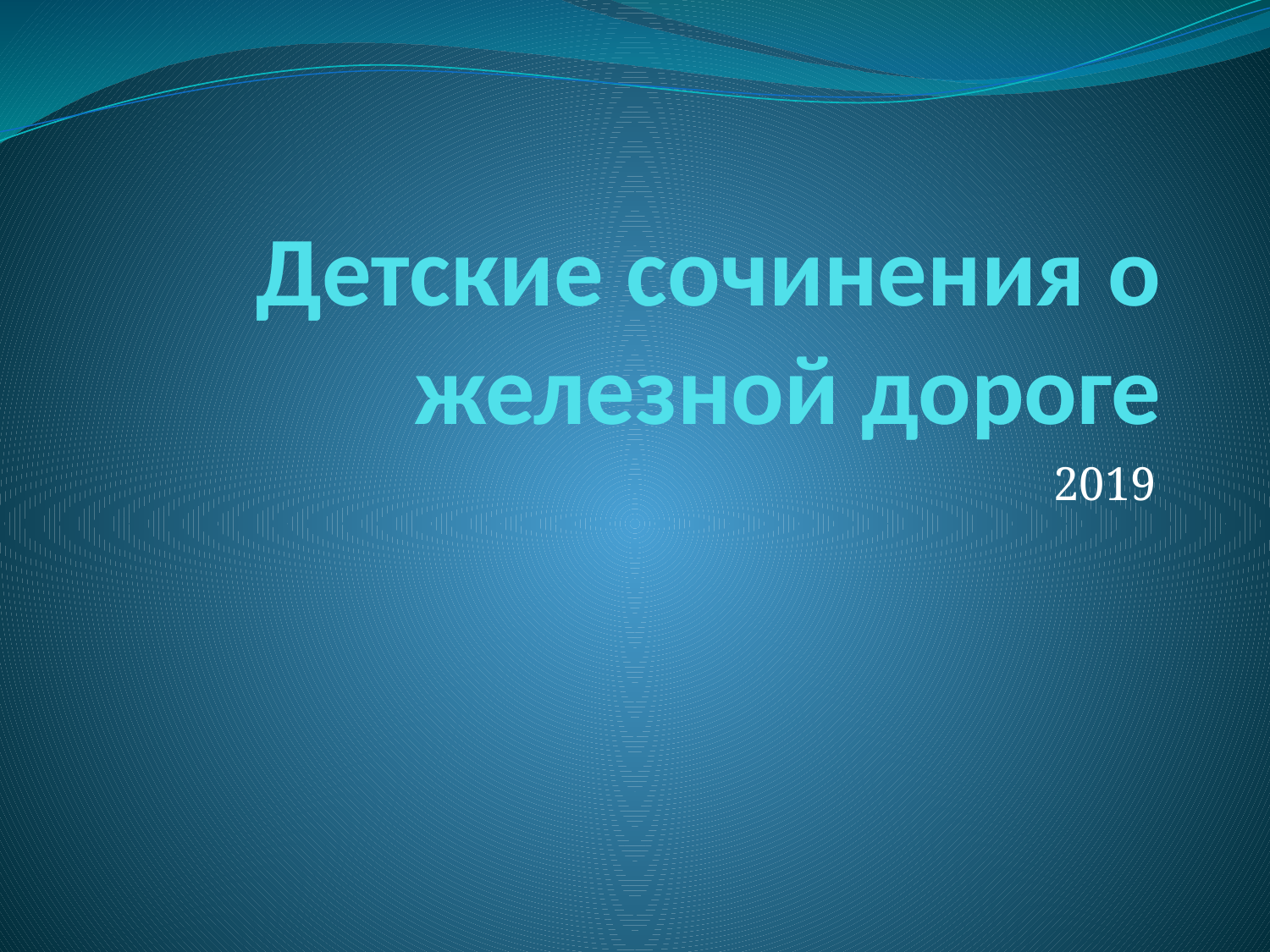

# Детские сочинения о железной дороге
2019